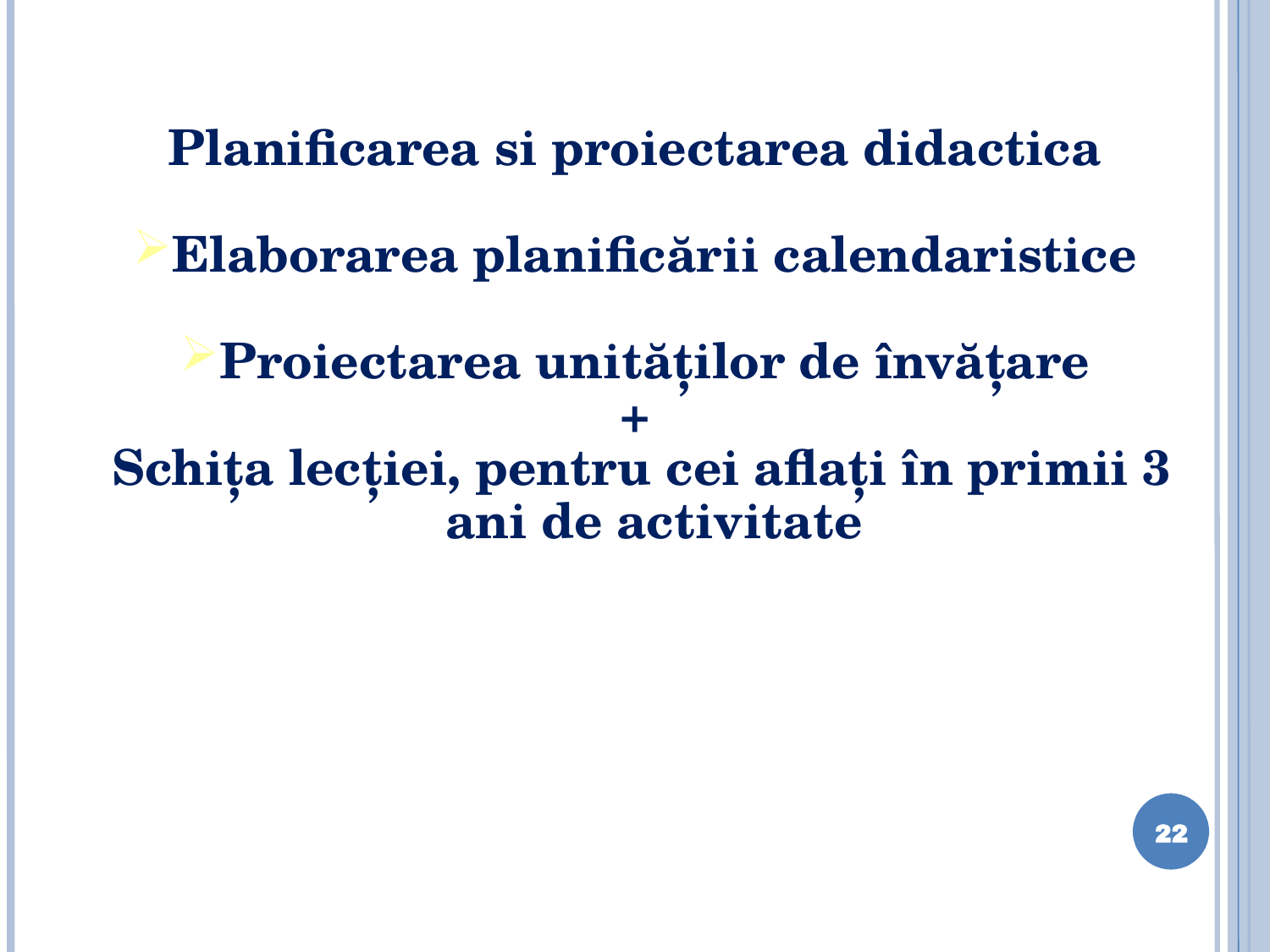

Planificarea si proiectarea didactica

Elaborarea planificării calendaristice

Proiectarea unităţilor de învăţare
+
 Schița lecției, pentru cei aflați în primii 3 ani de activitate
22